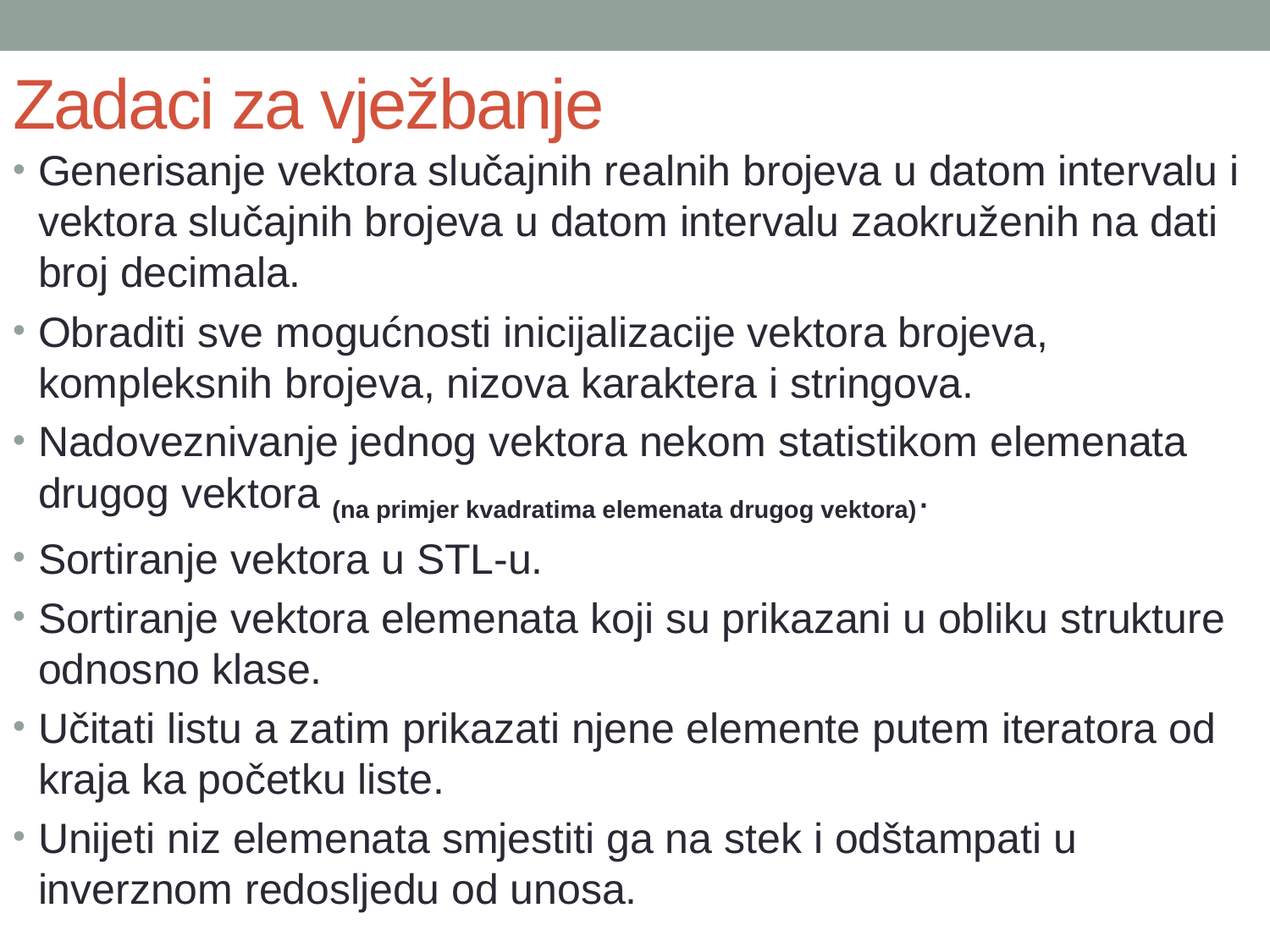

# Zadaci za vježbanje
Generisanje vektora slučajnih realnih brojeva u datom intervalu i vektora slučajnih brojeva u datom intervalu zaokruženih na dati broj decimala.
Obraditi sve mogućnosti inicijalizacije vektora brojeva, kompleksnih brojeva, nizova karaktera i stringova.
Nadoveznivanje jednog vektora nekom statistikom elemenata drugog vektora (na primjer kvadratima elemenata drugog vektora).
Sortiranje vektora u STL-u.
Sortiranje vektora elemenata koji su prikazani u obliku strukture odnosno klase.
Učitati listu a zatim prikazati njene elemente putem iteratora od kraja ka početku liste.
Unijeti niz elemenata smjestiti ga na stek i odštampati u inverznom redosljedu od unosa.